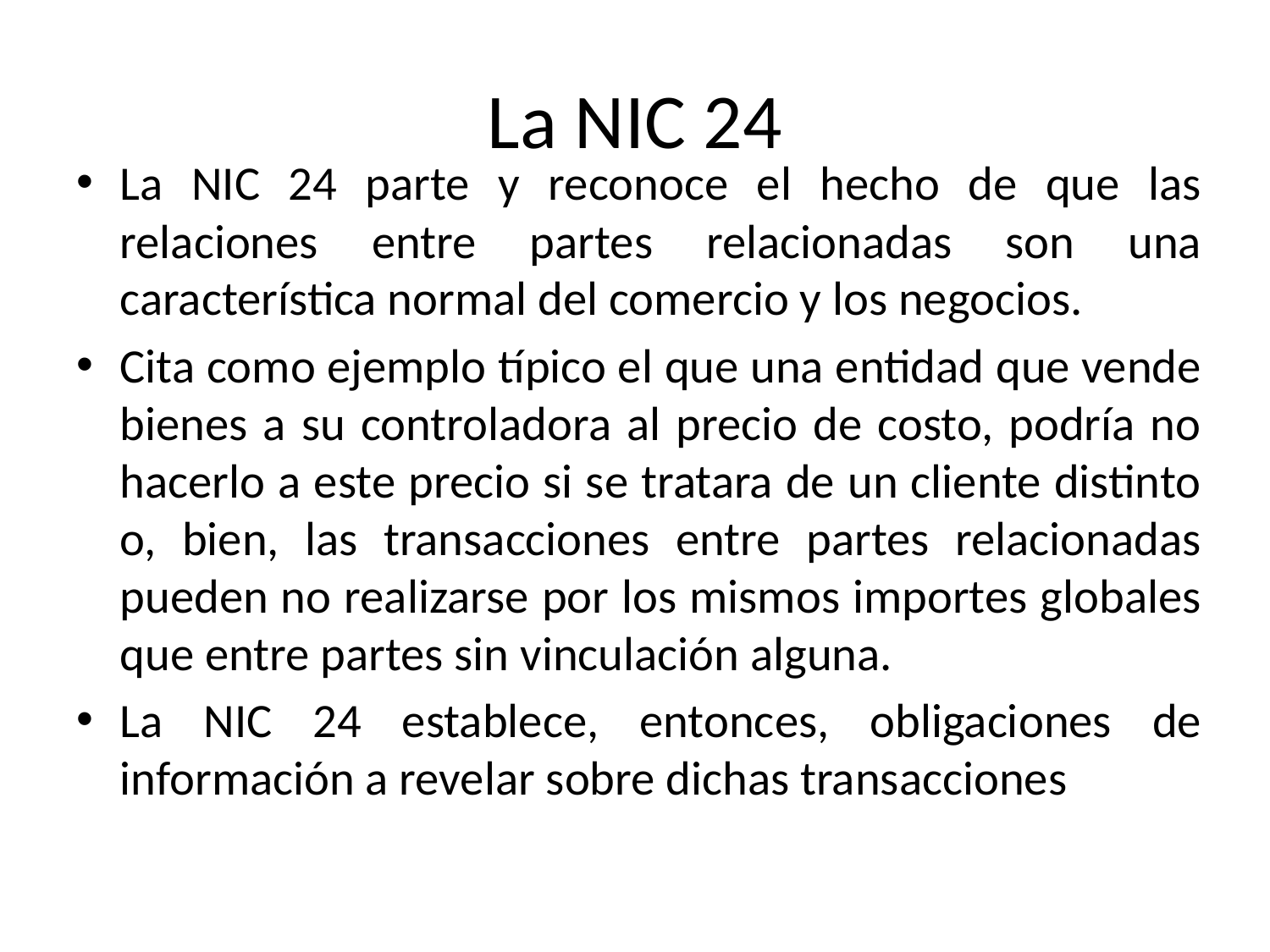

# La NIC 24
La NIC 24 parte y reconoce el hecho de que las relaciones entre partes relacionadas son una característica normal del comercio y los negocios.
Cita como ejemplo típico el que una entidad que vende bienes a su controladora al precio de costo, podría no hacerlo a este precio si se tratara de un cliente distinto o, bien, las transacciones entre partes relacionadas pueden no realizarse por los mismos importes globales que entre partes sin vinculación alguna.
La NIC 24 establece, entonces, obligaciones de información a revelar sobre dichas transacciones